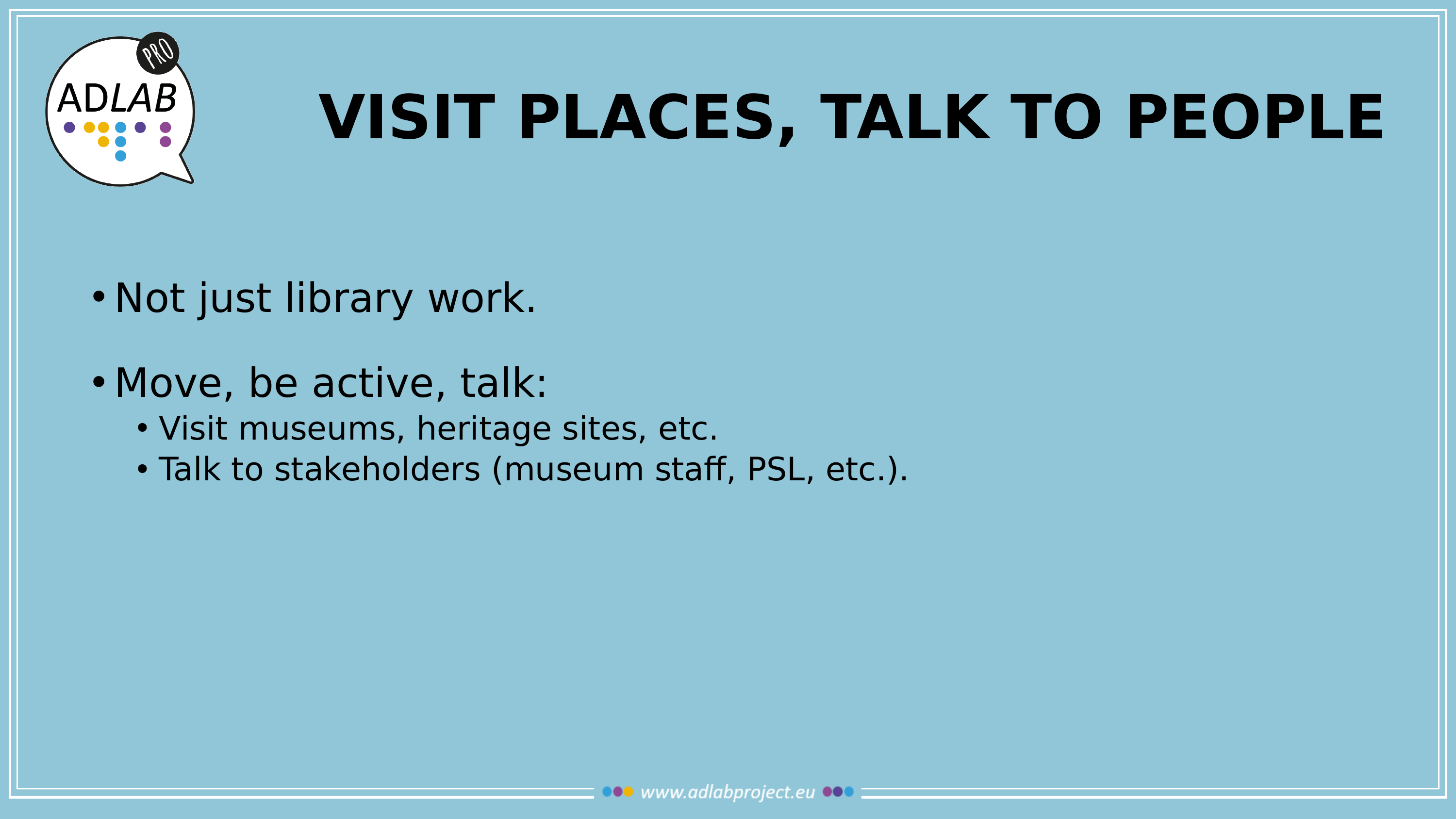

# Visit places, talk to people
Not just library work.
Move, be active, talk:
Visit museums, heritage sites, etc.
Talk to stakeholders (museum staff, PSL, etc.).